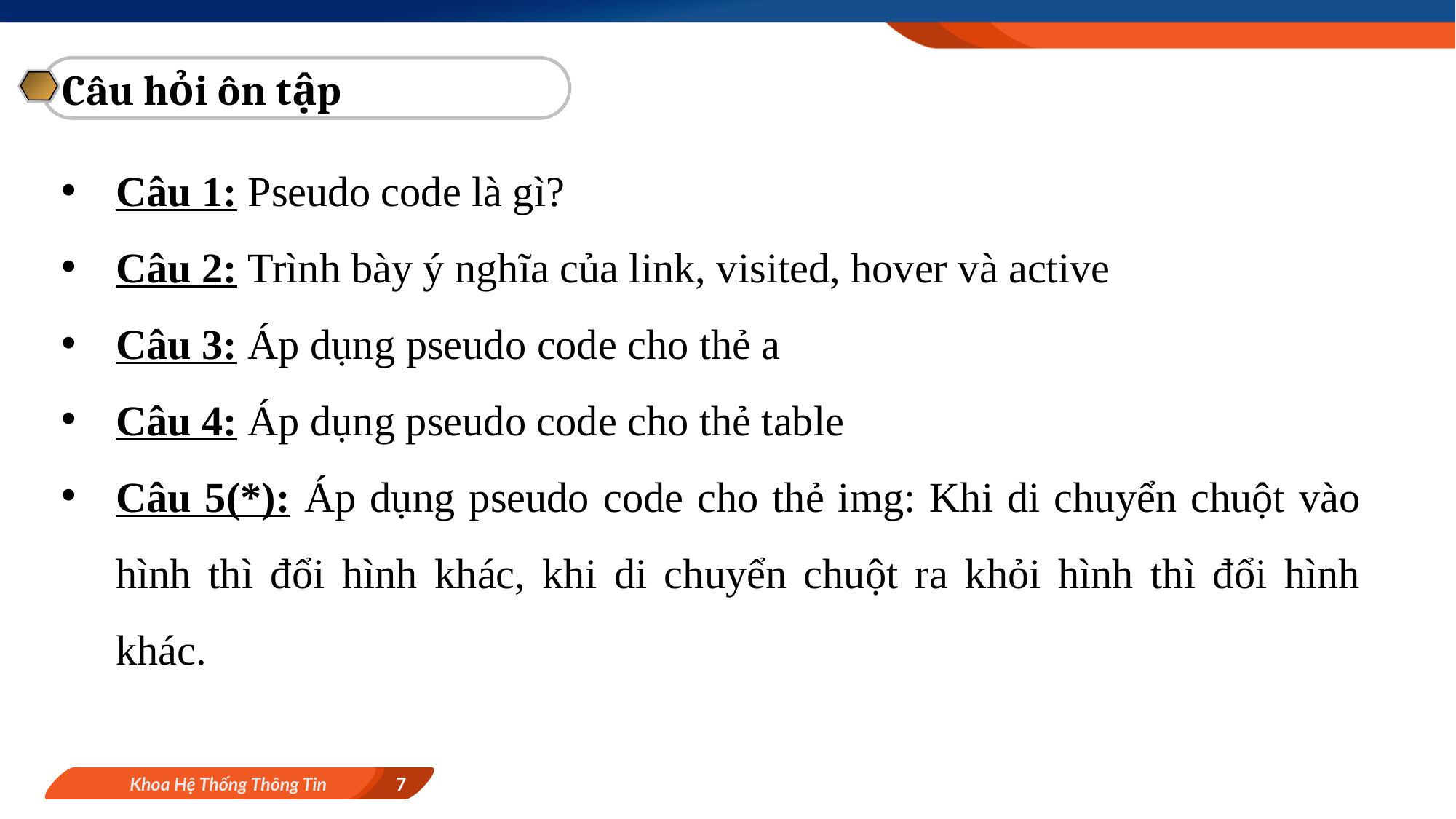

Câu hỏi ôn tập

Câu 1: Pseudo code là gì?
Câu 2: Trình bày ý nghĩa của link, visited, hover và active
Câu 3: Áp dụng pseudo code cho thẻ a
Câu 4: Áp dụng pseudo code cho thẻ table
Câu 5(*): Áp dụng pseudo code cho thẻ img: Khi di chuyển chuột vào hình thì đổi hình khác, khi di chuyển chuột ra khỏi hình thì đổi hình khác.
7
Khoa Hệ Thống Thông Tin